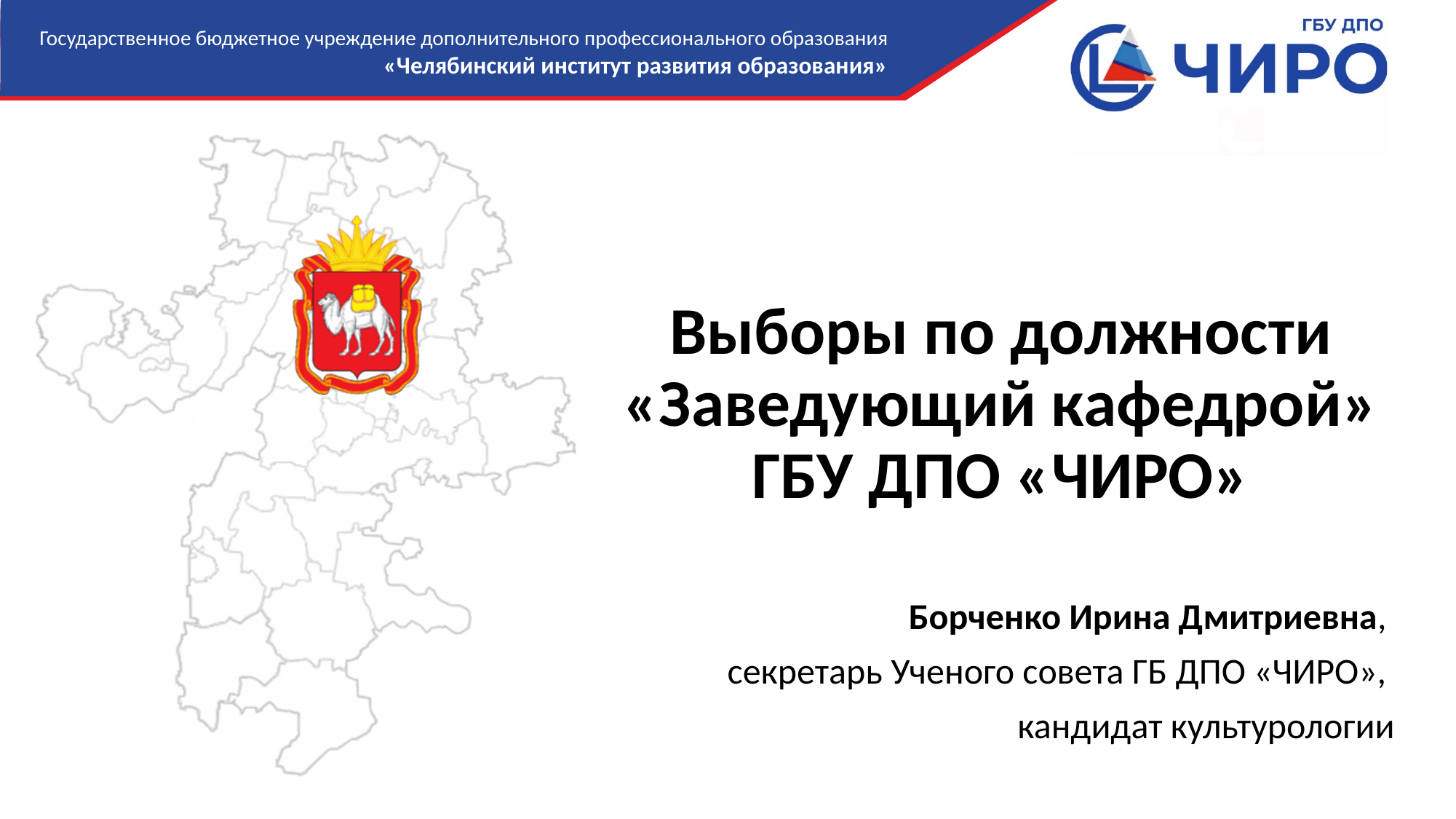

# Выборы по должности «Заведующий кафедрой» ГБУ ДПО «ЧИРО»
Борченко Ирина Дмитриевна,
секретарь Ученого совета ГБ ДПО «ЧИРО»,
кандидат культурологии